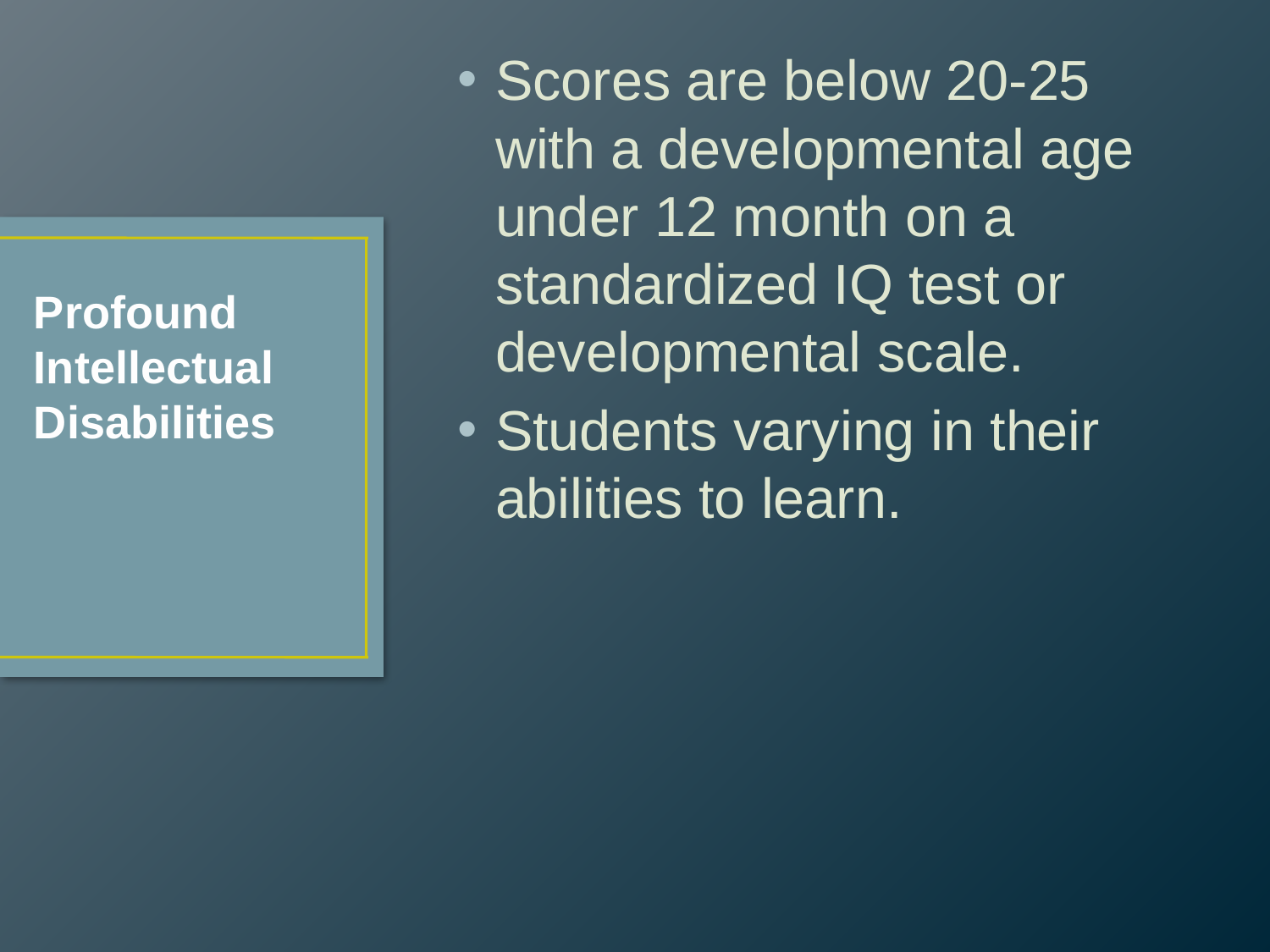

Scores are below 20-25 with a developmental age under 12 month on a standardized IQ test or developmental scale.
Students varying in their abilities to learn.
# Profound Intellectual Disabilities